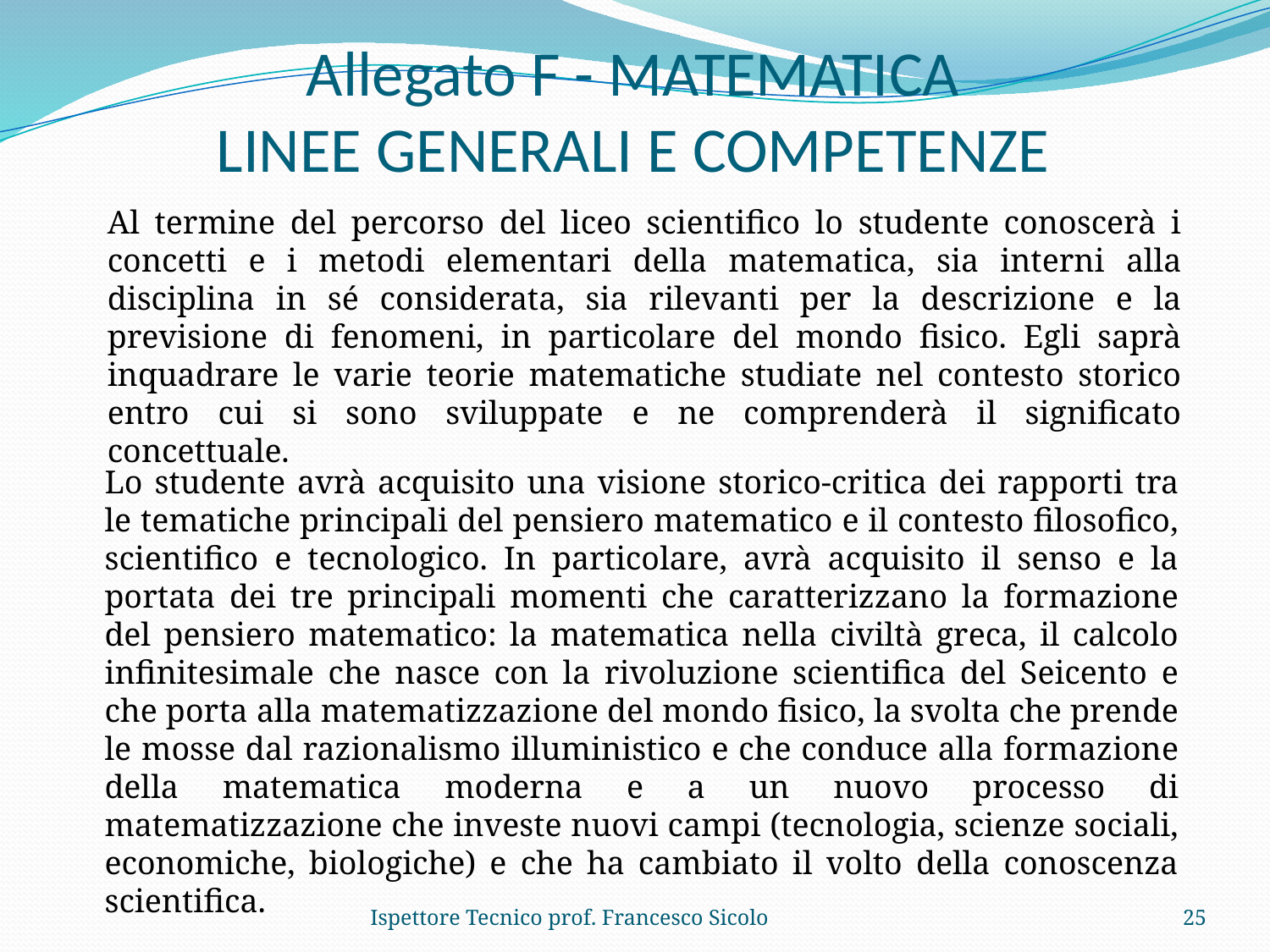

# Allegato F - MATEMATICA LINEE GENERALI E COMPETENZE
Al termine del percorso del liceo scientifico lo studente conoscerà i concetti e i metodi elementari della matematica, sia interni alla disciplina in sé considerata, sia rilevanti per la descrizione e la previsione di fenomeni, in particolare del mondo fisico. Egli saprà inquadrare le varie teorie matematiche studiate nel contesto storico entro cui si sono sviluppate e ne comprenderà il significato concettuale.
Lo studente avrà acquisito una visione storico-critica dei rapporti tra le tematiche principali del pensiero matematico e il contesto filosofico, scientifico e tecnologico. In particolare, avrà acquisito il senso e la portata dei tre principali momenti che caratterizzano la formazione del pensiero matematico: la matematica nella civiltà greca, il calcolo infinitesimale che nasce con la rivoluzione scientifica del Seicento e che porta alla matematizzazione del mondo fisico, la svolta che prende le mosse dal razionalismo illuministico e che conduce alla formazione della matematica moderna e a un nuovo processo di matematizzazione che investe nuovi campi (tecnologia, scienze sociali, economiche, biologiche) e che ha cambiato il volto della conoscenza scientifica.
Ispettore Tecnico prof. Francesco Sicolo
25